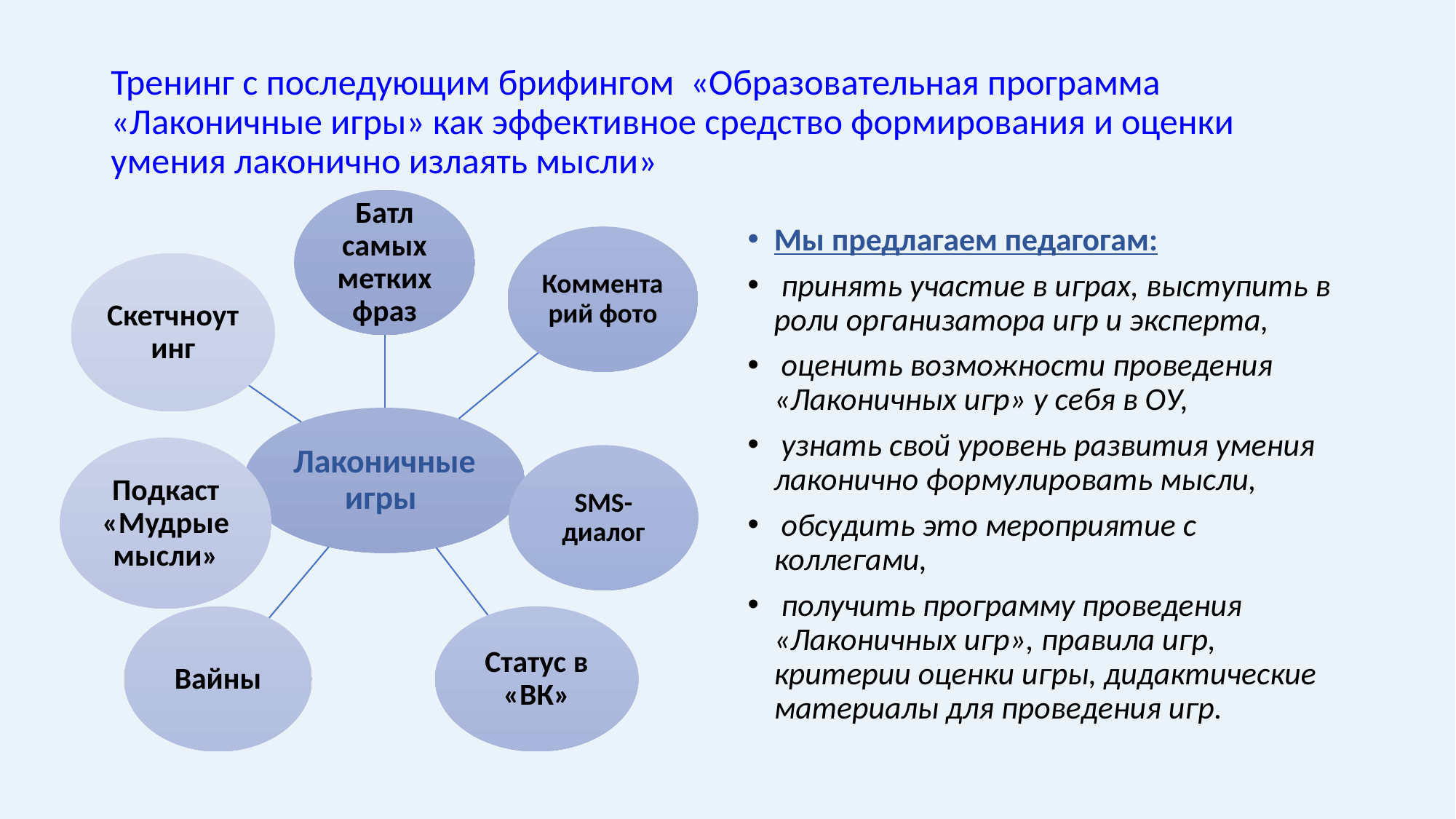

# Тренинг с последующим брифингом  «Образовательная программа «Лаконичные игры» как эффективное средство формирования и оценки умения лаконично излаять мысли»
Лаконичные игры

Батл самых метких фраз

Комментарий фото

SMS-диалог

Статус в «ВК»

Вайны

Подкаст «Мудрые мысли»

Скетчноутинг
Мы предлагаем педагогам:
 принять участие в играх, выступить в роли организатора игр и эксперта,
 оценить возможности проведения «Лаконичных игр» у себя в ОУ,
 узнать свой уровень развития умения лаконично формулировать мысли,
 обсудить это мероприятие с коллегами,
 получить программу проведения «Лаконичных игр», правила игр, критерии оценки игры, дидактические материалы для проведения игр.